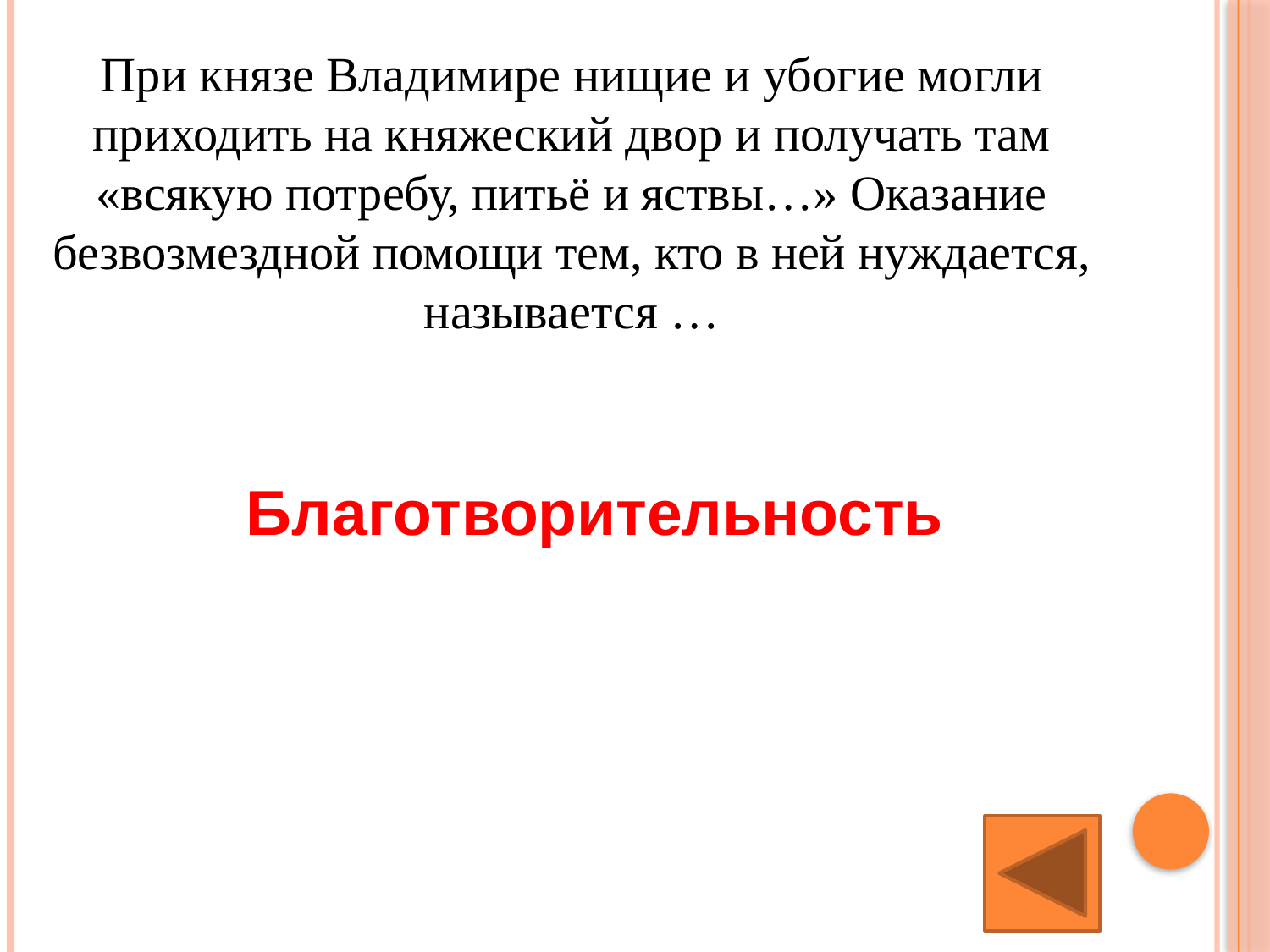

При князе Владимире нищие и убогие могли приходить на княжеский двор и получать там «всякую потребу, питьё и яствы…» Оказание безвозмездной помощи тем, кто в ней нуждается, называется …
Благотворительность